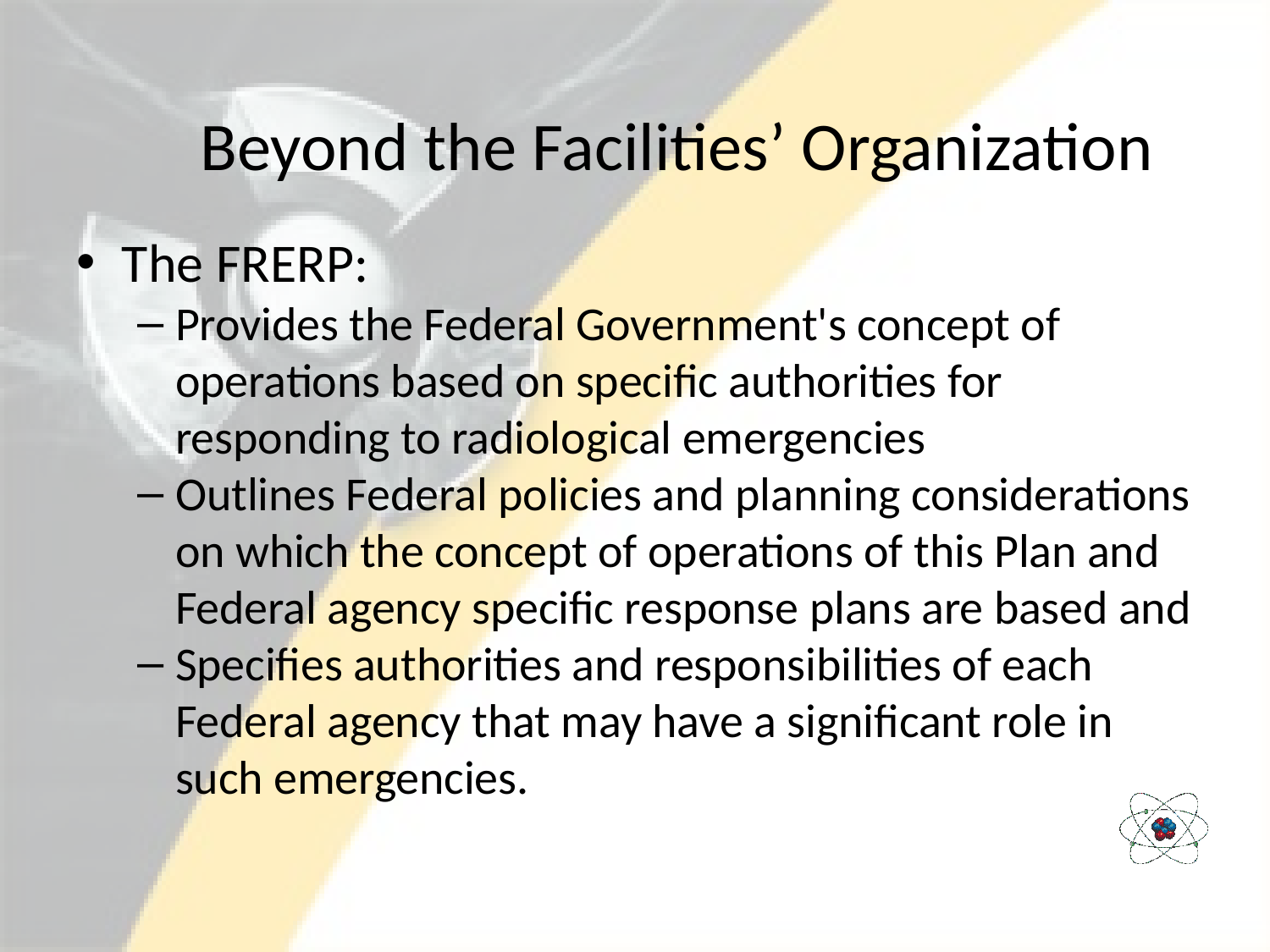

# Beyond the Facilities’ Organization
The FRERP:
Provides the Federal Government's concept of operations based on specific authorities for responding to radiological emergencies
Outlines Federal policies and planning considerations on which the concept of operations of this Plan and Federal agency specific response plans are based and
Specifies authorities and responsibilities of each Federal agency that may have a significant role in such emergencies.